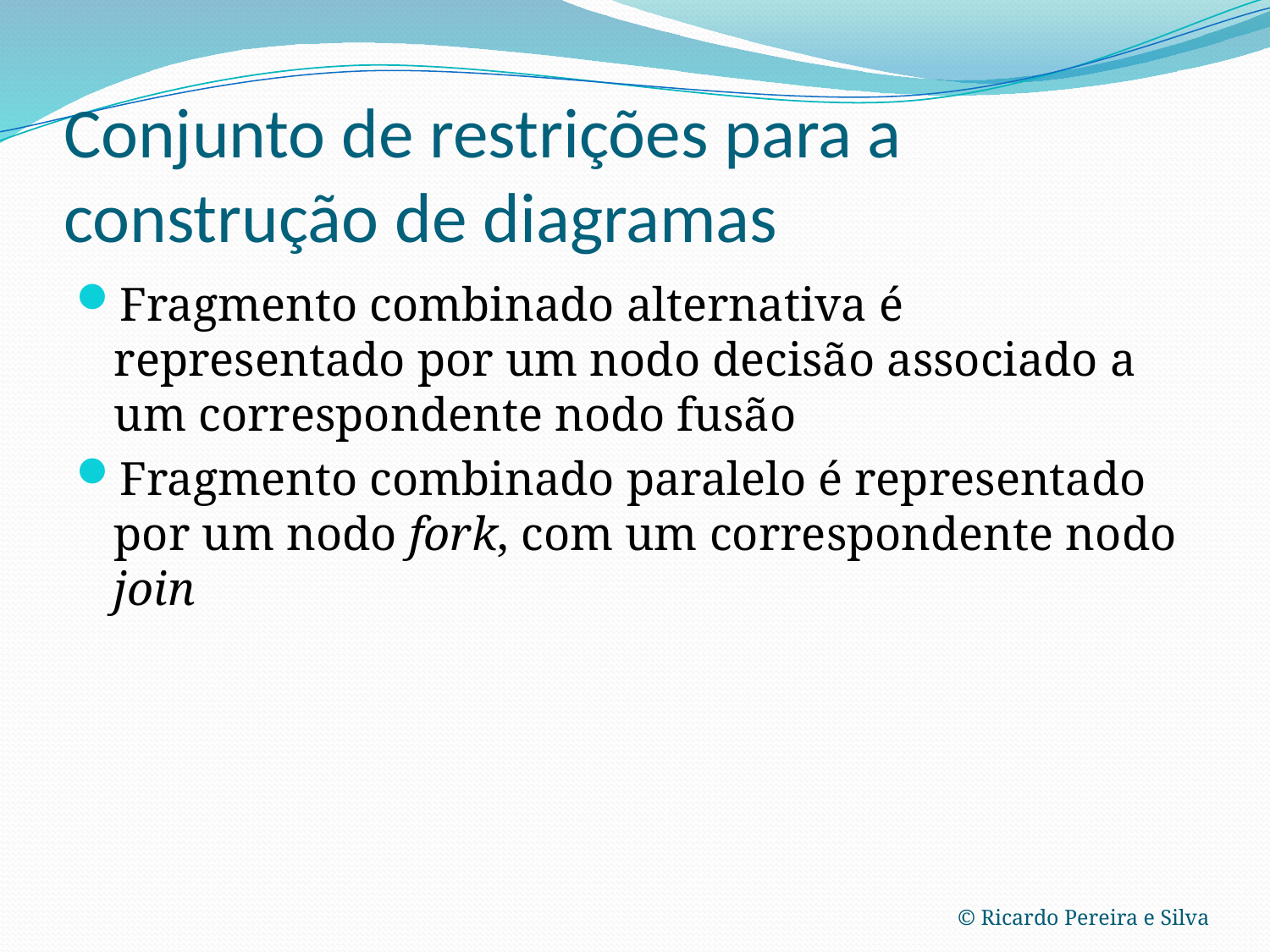

# Conjunto de restrições para a construção de diagramas
Fragmento combinado alternativa é representado por um nodo decisão associado a um correspondente nodo fusão
Fragmento combinado paralelo é representado por um nodo fork, com um correspondente nodo join
© Ricardo Pereira e Silva